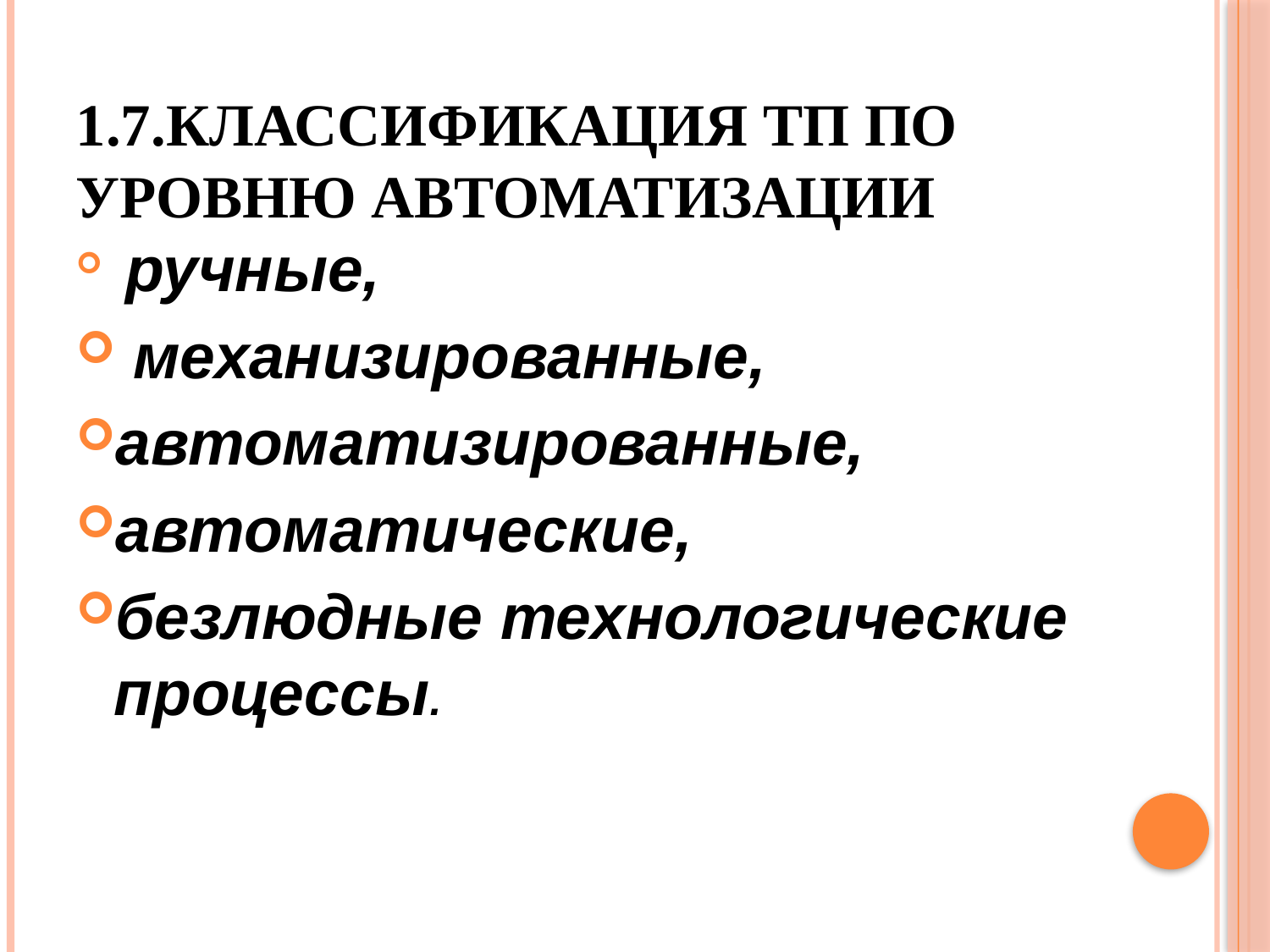

# 1.7.Классификация ТП по уровню автоматизации
 ручные,
 механизированные,
автоматизированные,
автоматические,
безлюдные технологические процессы.